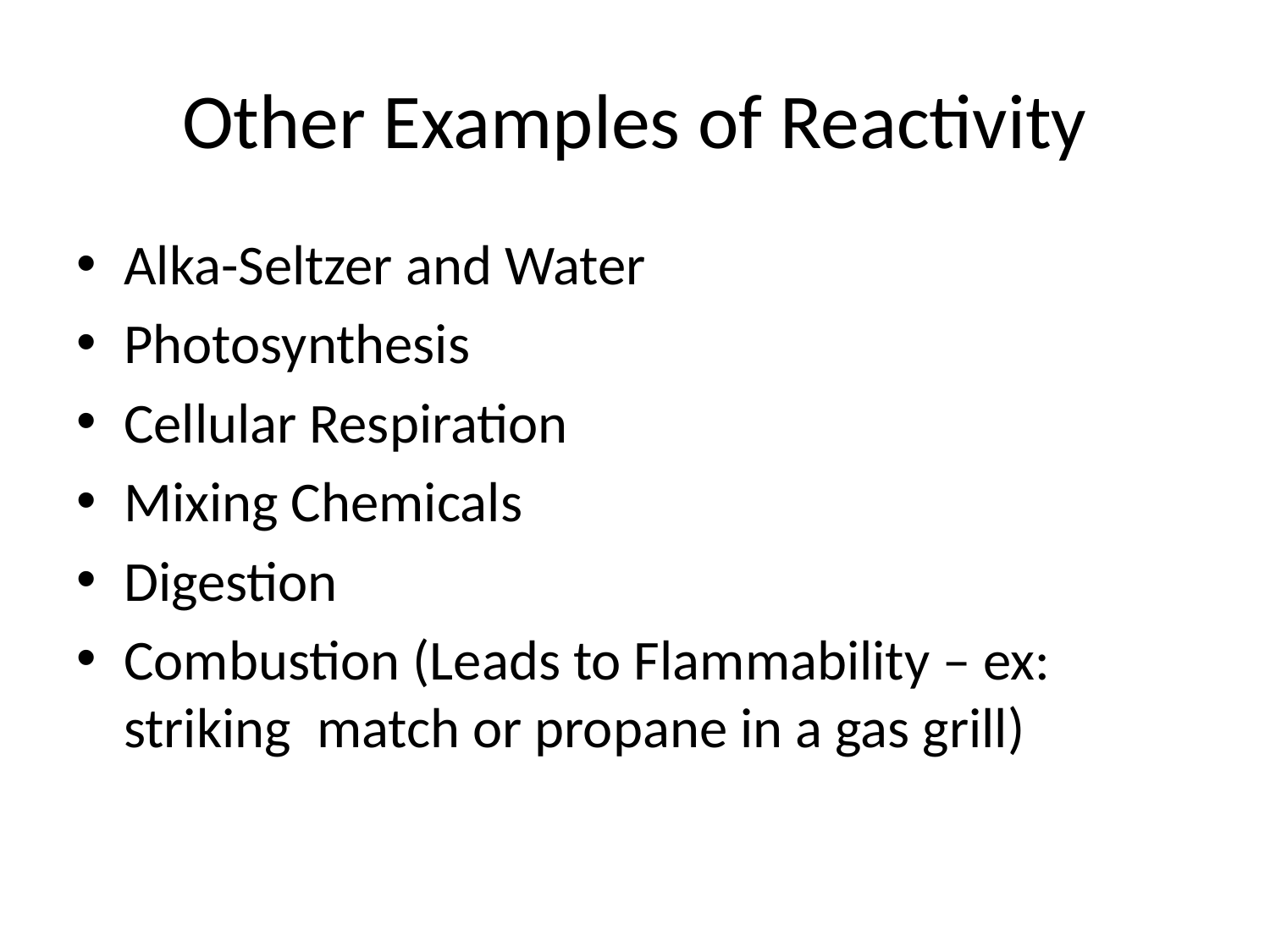

# Other Examples of Reactivity
Alka-Seltzer and Water
Photosynthesis
Cellular Respiration
Mixing Chemicals
Digestion
Combustion (Leads to Flammability – ex: striking  match or propane in a gas grill)